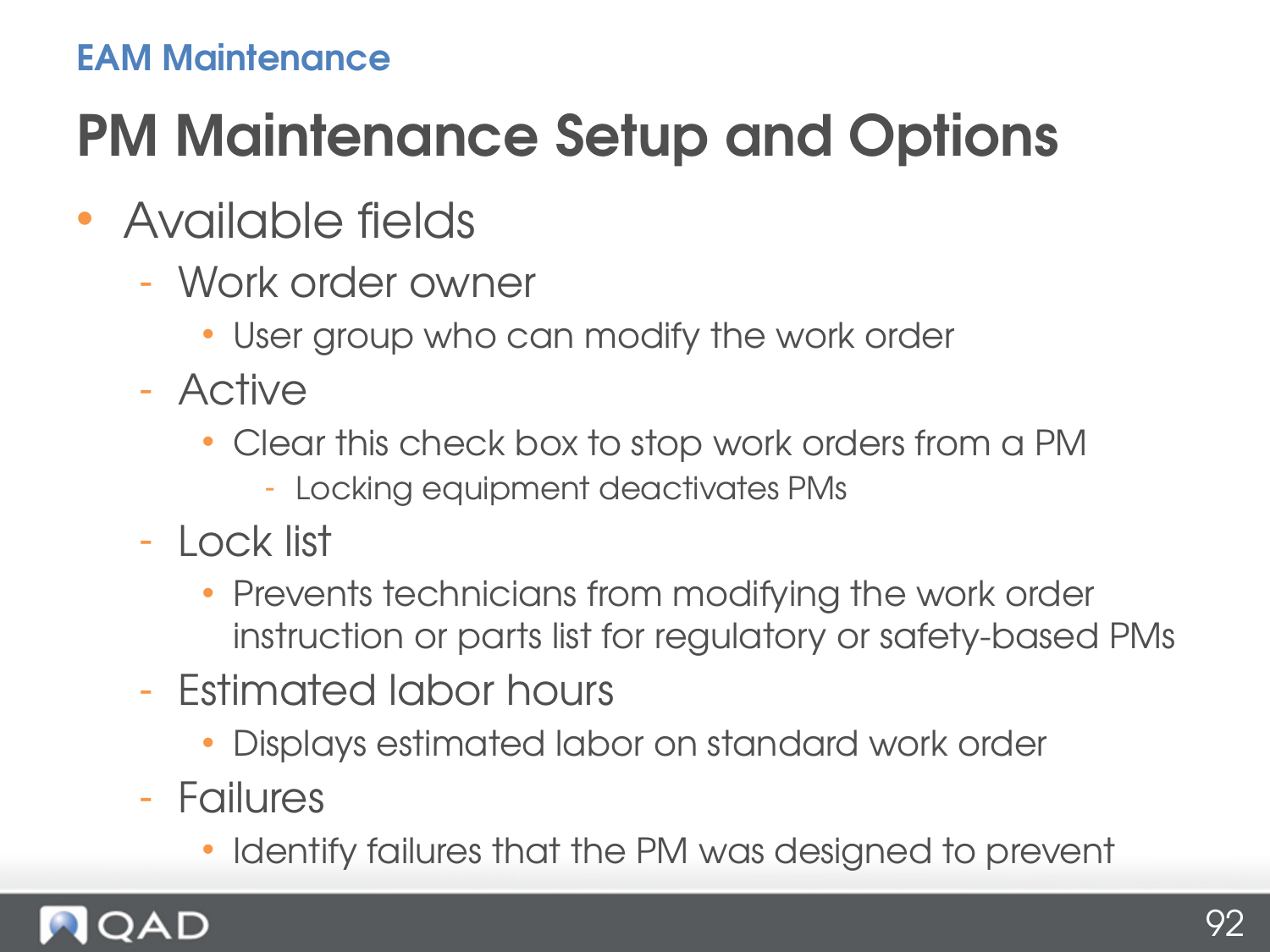

EAM Maintenance
# PM Maintenance Setup and Options
Available fields
Work order owner
User group who can modify the work order
Active
Clear this check box to stop work orders from a PM
Locking equipment deactivates PMs
Lock list
Prevents technicians from modifying the work order instruction or parts list for regulatory or safety-based PMs
Estimated labor hours
Displays estimated labor on standard work order
Failures
Identify failures that the PM was designed to prevent
92